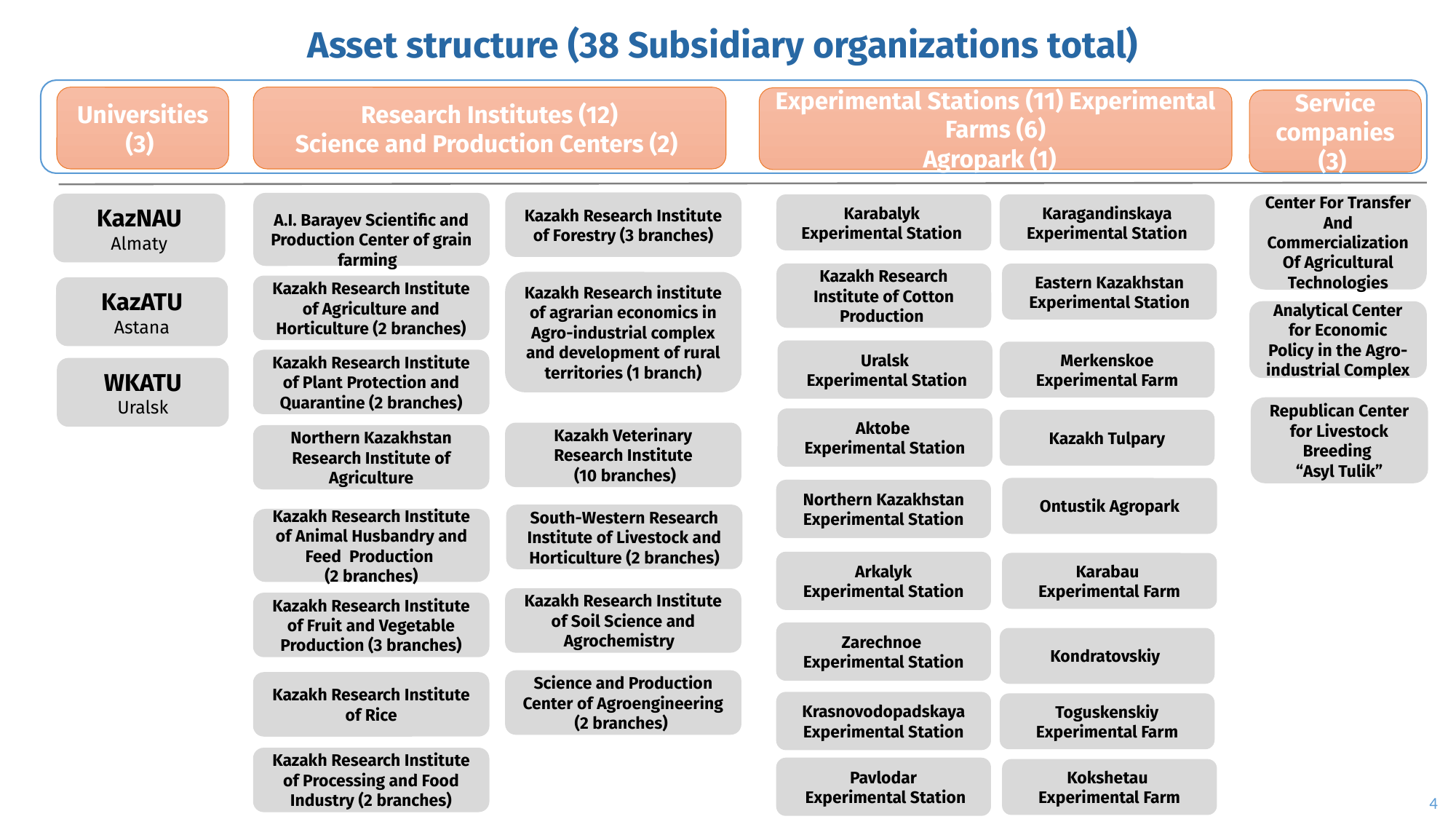

Asset structure (38 Subsidiary organizations total)

Universities
(3)
Research Institutes (12)
Science and Production Centers (2)

KazNAU
Almaty
KazATU
Astana
WKATU
Uralsk
Kazakh Research Institute of Agriculture and Horticulture (2 branches)
Experimental Stations (11) Experimental Farms (6)
Agropark (1)
Service companies
(3)
Kazakh Research Institute of Forestry (3 branches)

A.I. Barayev Scientific and Production Center of grain farming
Center For Transfer And Commercialization Of Agricultural Technologies

Karabalyk
Experimental Station

Karagandinskaya Experimental Station
Kazakh Research Institute of Cotton Production
Eastern Kazakhstan Experimental Station
Kazakh Research institute of agrarian economics in Agro-industrial complex and development of rural territories (1 branch)
Analytical Center for Economic Policy in the Agro-industrial Complex
Uralsk
 Experimental Station
Merkenskoe Experimental Farm
Kazakh Research Institute of Plant Protection and Quarantine (2 branches)
Republican Center for Livestock Breeding
“Asyl Tulik”
Aktobe
Experimental Station
Kazakh Tulpary
Kazakh Veterinary Research Institute
 (10 branches)
Northern Kazakhstan Research Institute of Agriculture
Ontustik Agropark
Northern Kazakhstan Experimental Station
South-Western Research Institute of Livestock and Horticulture (2 branches)
Kazakh Research Institute of Animal Husbandry and Feed  Production
(2 branches)
Arkalyk
 Experimental Station
Karabau
Experimental Farm
Kazakh Research Institute of Soil Science and Agrochemistry
Kazakh Research Institute of Fruit and Vegetable Production (3 branches)
Zarechnoe  Experimental Station
Kondratovskiy
Science and Production Center of Agroengineering (2 branches)
Kazakh Research Institute of Rice
Krasnovodopadskaya Experimental Station
Toguskenskiy Experimental Farm
Kazakh Research Institute of Processing and Food Industry (2 branches)
Pavlodar
 Experimental Station
Kokshetau
Experimental Farm
4